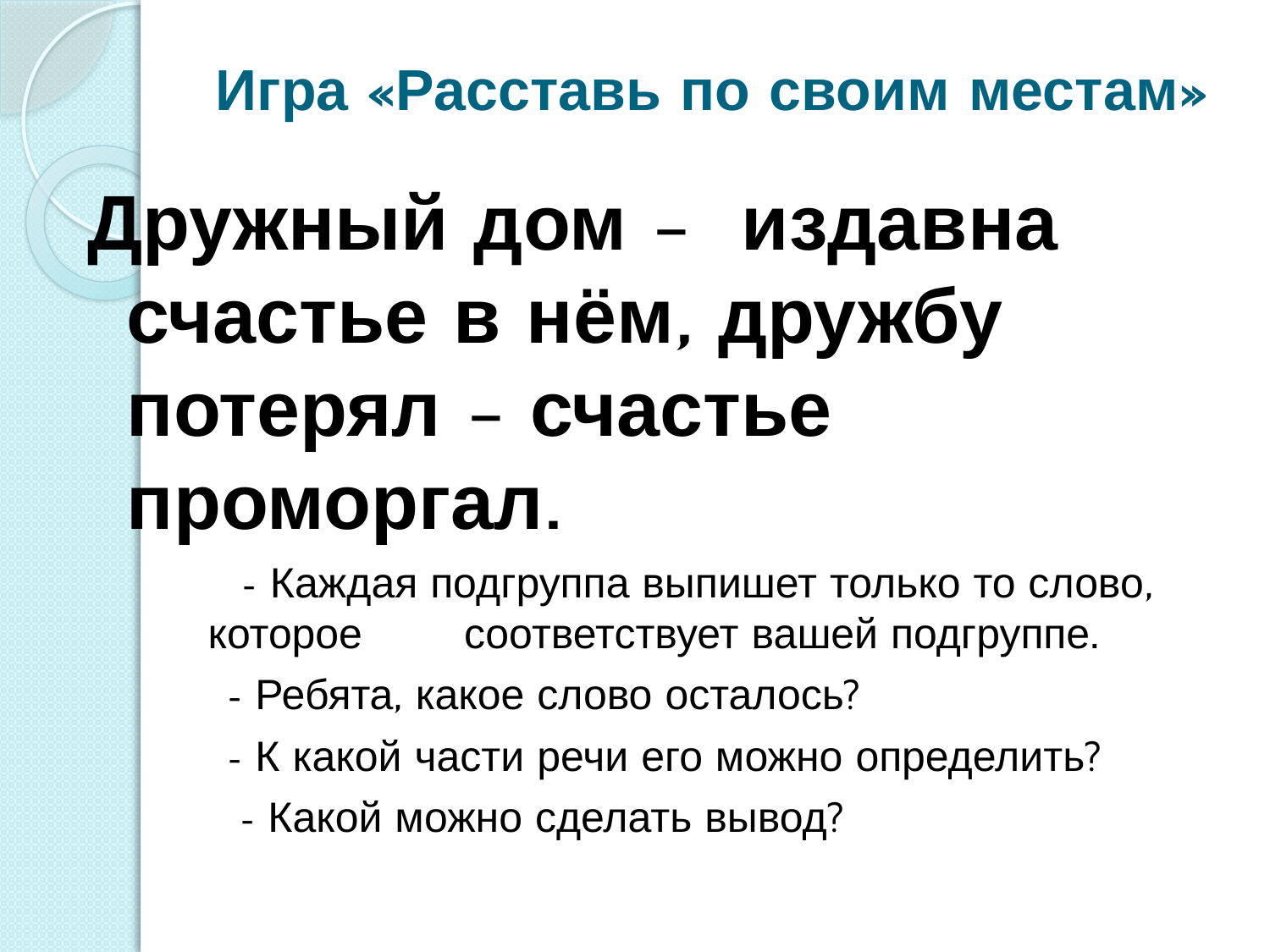

# Игра «Расставь по своим местам»
Дружный дом –  издавна счастье в нём, дружбу потерял – счастье проморгал.
         - Каждая подгруппа выпишет только то слово, которое        соответствует вашей подгруппе.
           - Ребята, какое слово осталось?
           - К какой части речи его можно определить?
            - Какой можно сделать вывод?